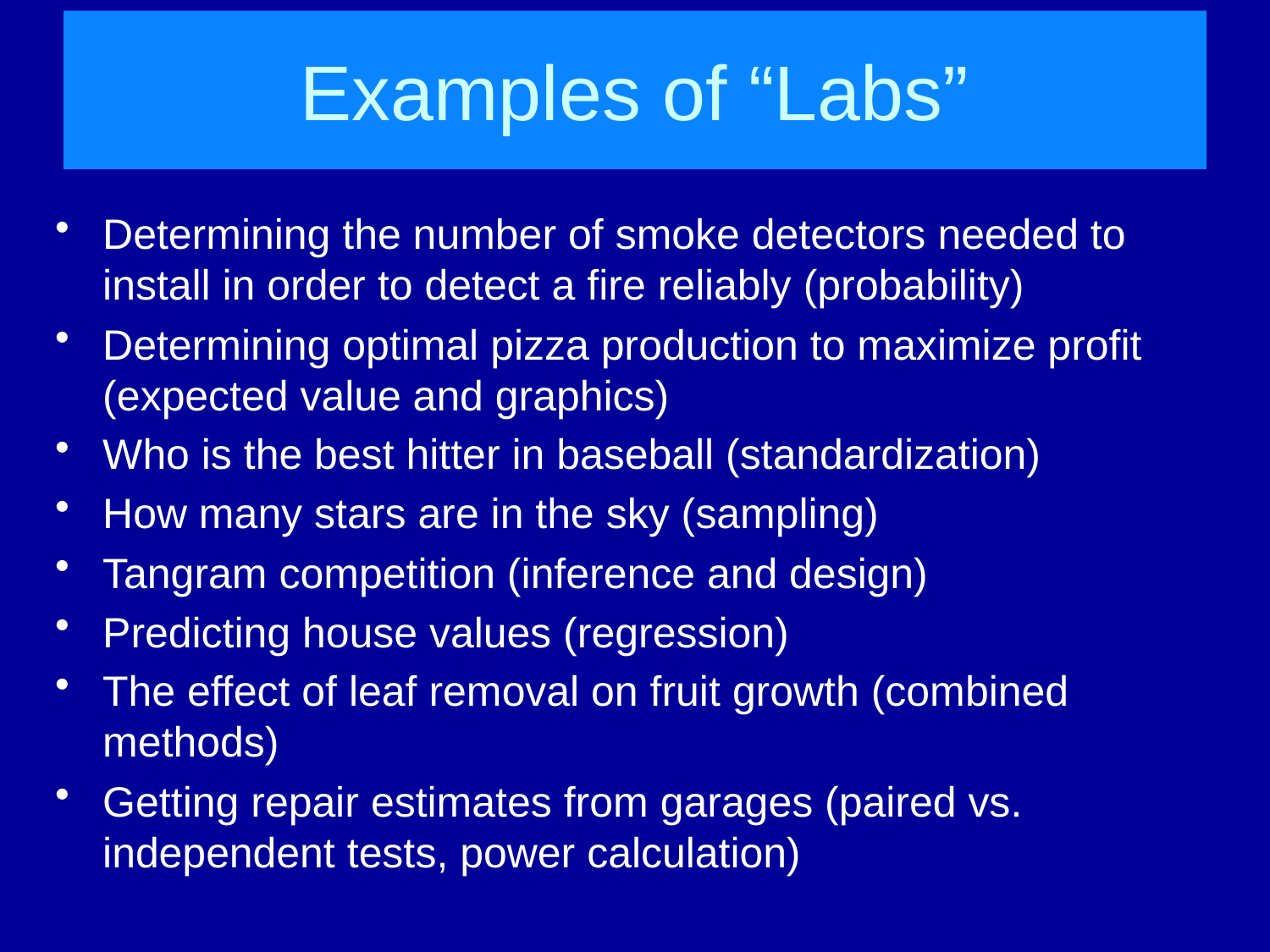

# Examples of “Labs”
Determining the number of smoke detectors needed to install in order to detect a fire reliably (probability)
Determining optimal pizza production to maximize profit (expected value and graphics)
Who is the best hitter in baseball (standardization)
How many stars are in the sky (sampling)
Tangram competition (inference and design)
Predicting house values (regression)
The effect of leaf removal on fruit growth (combined methods)
Getting repair estimates from garages (paired vs. independent tests, power calculation)